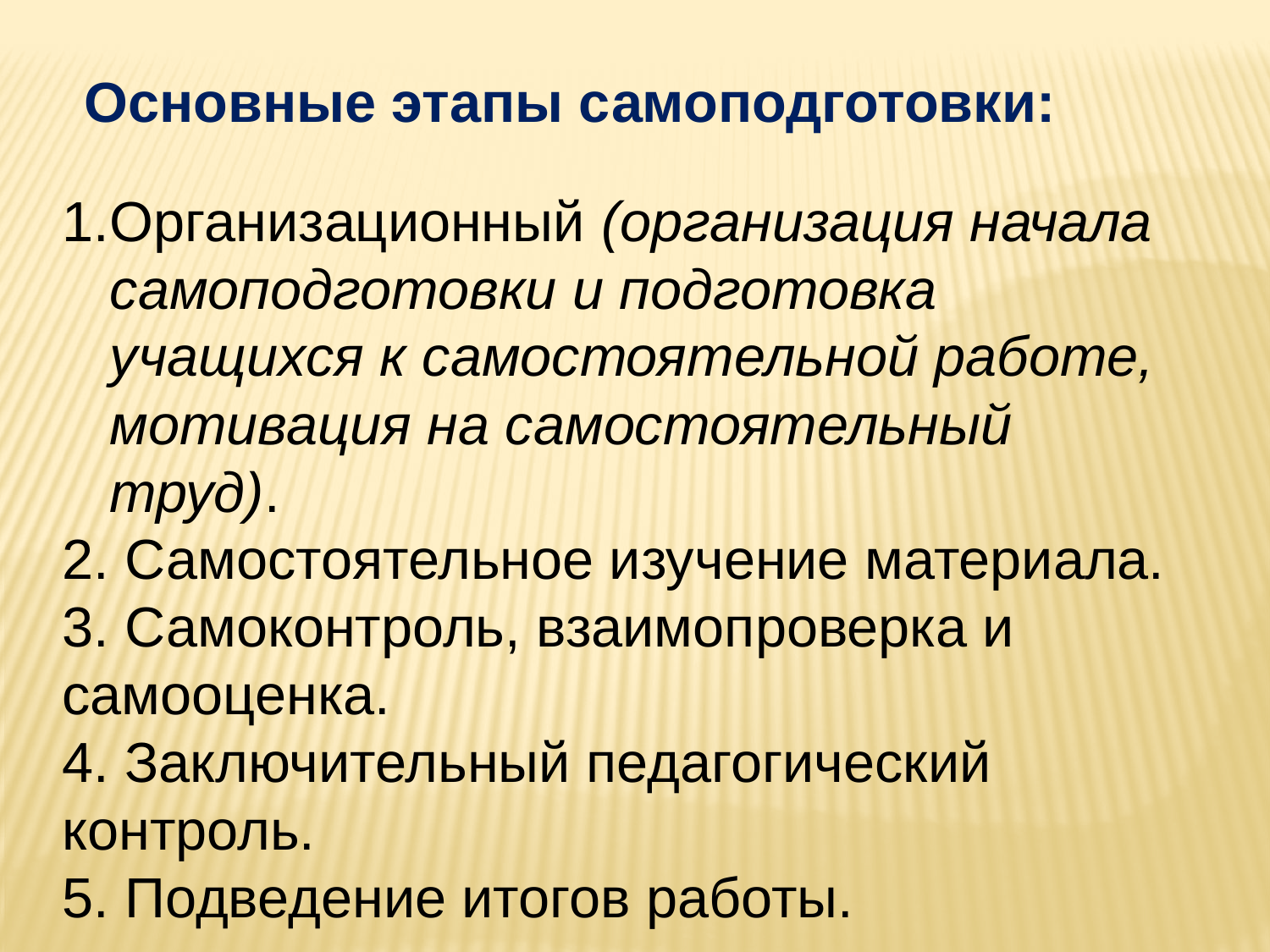

Основные этапы самоподготовки:
Организационный (организация начала самоподготовки и подготовка учащихся к самостоятельной работе, мотивация на самостоятельный труд).
2. Самостоятельное изучение материала.
3. Самоконтроль, взаимопроверка и самооценка.
4. Заключительный педагогический контроль.
5. Подведение итогов работы.